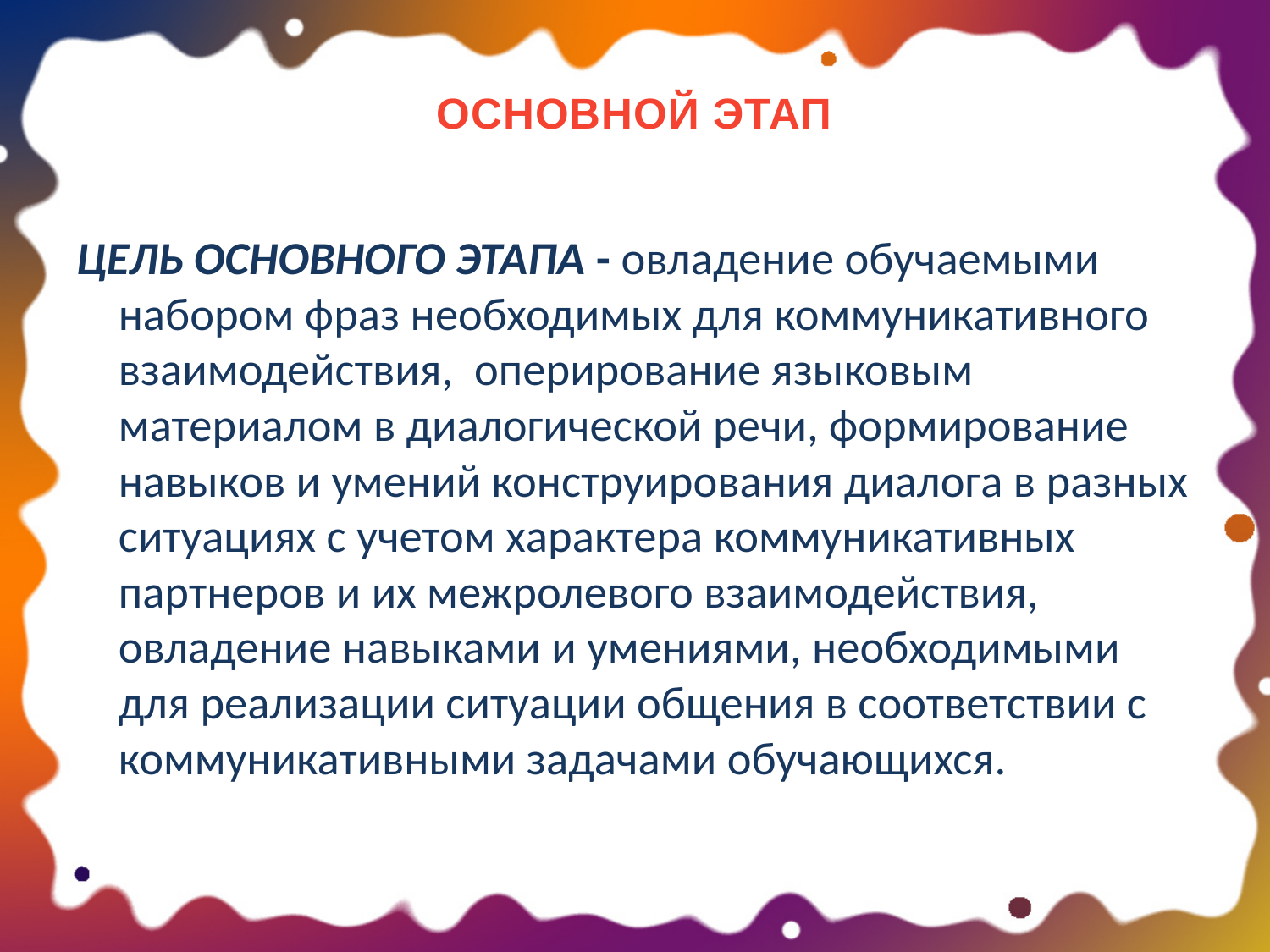

# ОСНОВНОЙ ЭТАП
ЦЕЛЬ ОСНОВНОГО ЭТАПА - овладение обучаемыми  набором фраз необходимых для коммуникативного взаимодействия,  оперирование языковым материалом в диалогической речи, формирование навыков и умений конструирования диалога в разных ситуациях с учетом характера коммуникативных партнеров и их межролевого взаимодействия, овладение навыками и умениями, необходимыми для реализации ситуации общения в соответствии с коммуникативными задачами обучающихся.